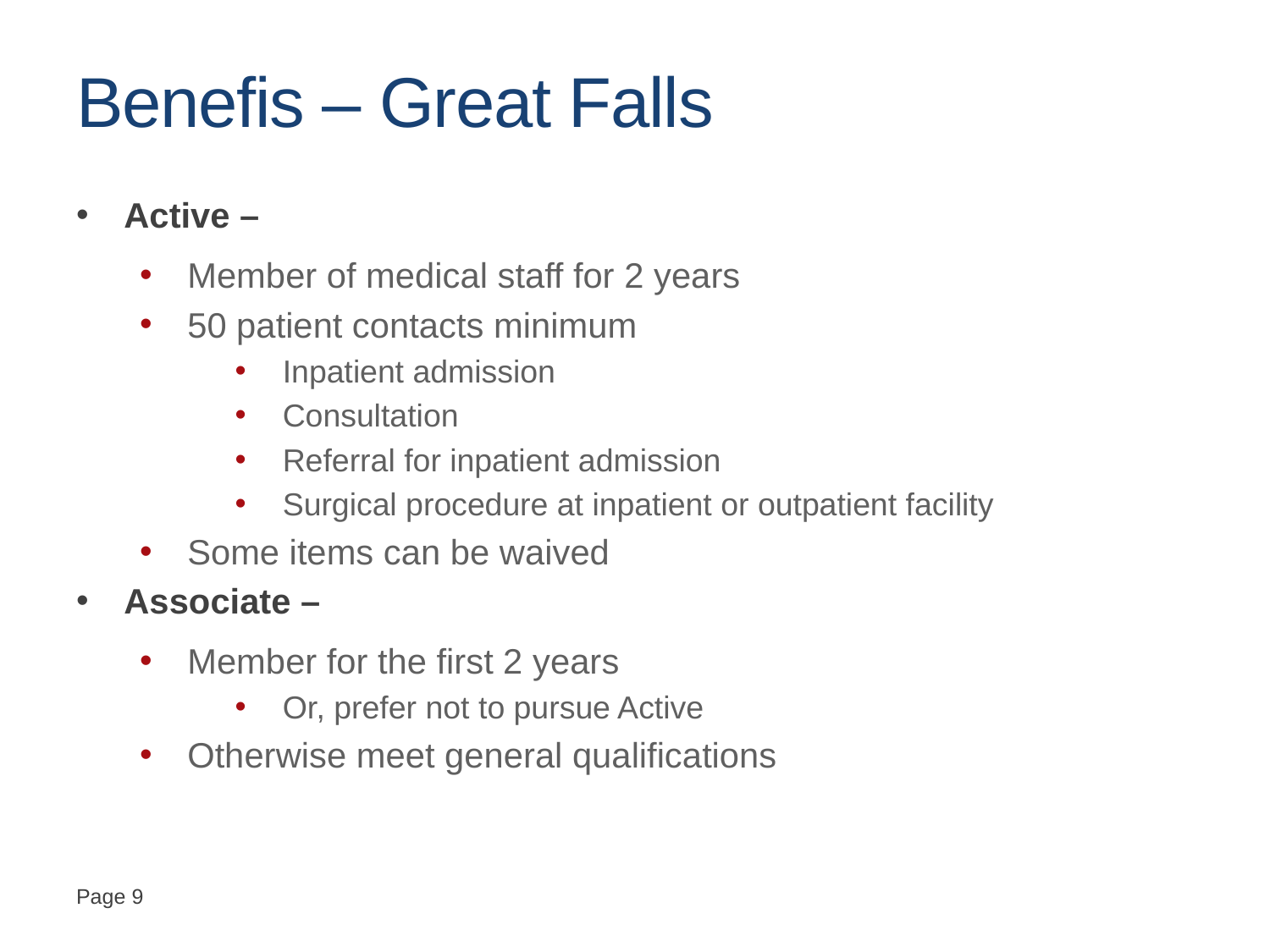

# Benefis – Great Falls
Active –
Member of medical staff for 2 years
50 patient contacts minimum
Inpatient admission
Consultation
Referral for inpatient admission
Surgical procedure at inpatient or outpatient facility
Some items can be waived
Associate –
Member for the first 2 years
Or, prefer not to pursue Active
Otherwise meet general qualifications

Page 9